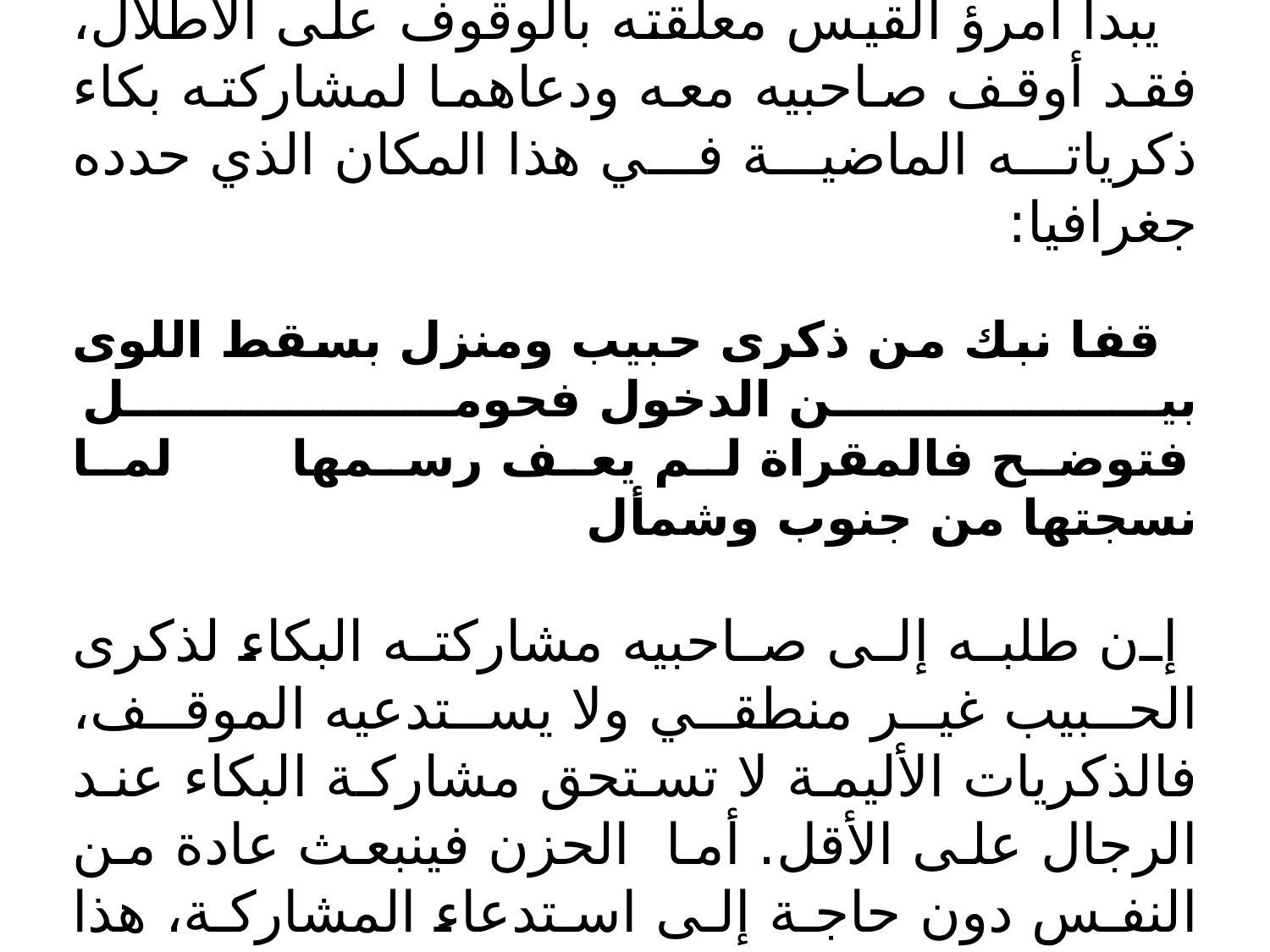

الوقوف على الأطلال:
يبدأ امرؤ القيس معلقته بالوقوف على الأطلال، فقد أوقف صاحبيه معه ودعاهما لمشاركته بكاء ذكرياته الماضية في هذا المكان الذي حدده جغرافيا:

قفا نبك من ذكرى حبيب ومنزل بسقط اللوى بين الدخول فحومل
 فتوضح فالمقراة لم يعف رسمها       لما نسجتها من جنوب وشمأل
 إن طلبه إلى صاحبيه مشاركته البكاء لذكرى الحبيب غير منطقي ولا يستدعيه الموقف، فالذكريات الأليمة لا تستحق مشاركة البكاء عند الرجال على الأقل. أما  الحزن فينبعث عادة من النفس دون حاجة إلى استدعاء المشاركة، هذا بالإضافة إلى